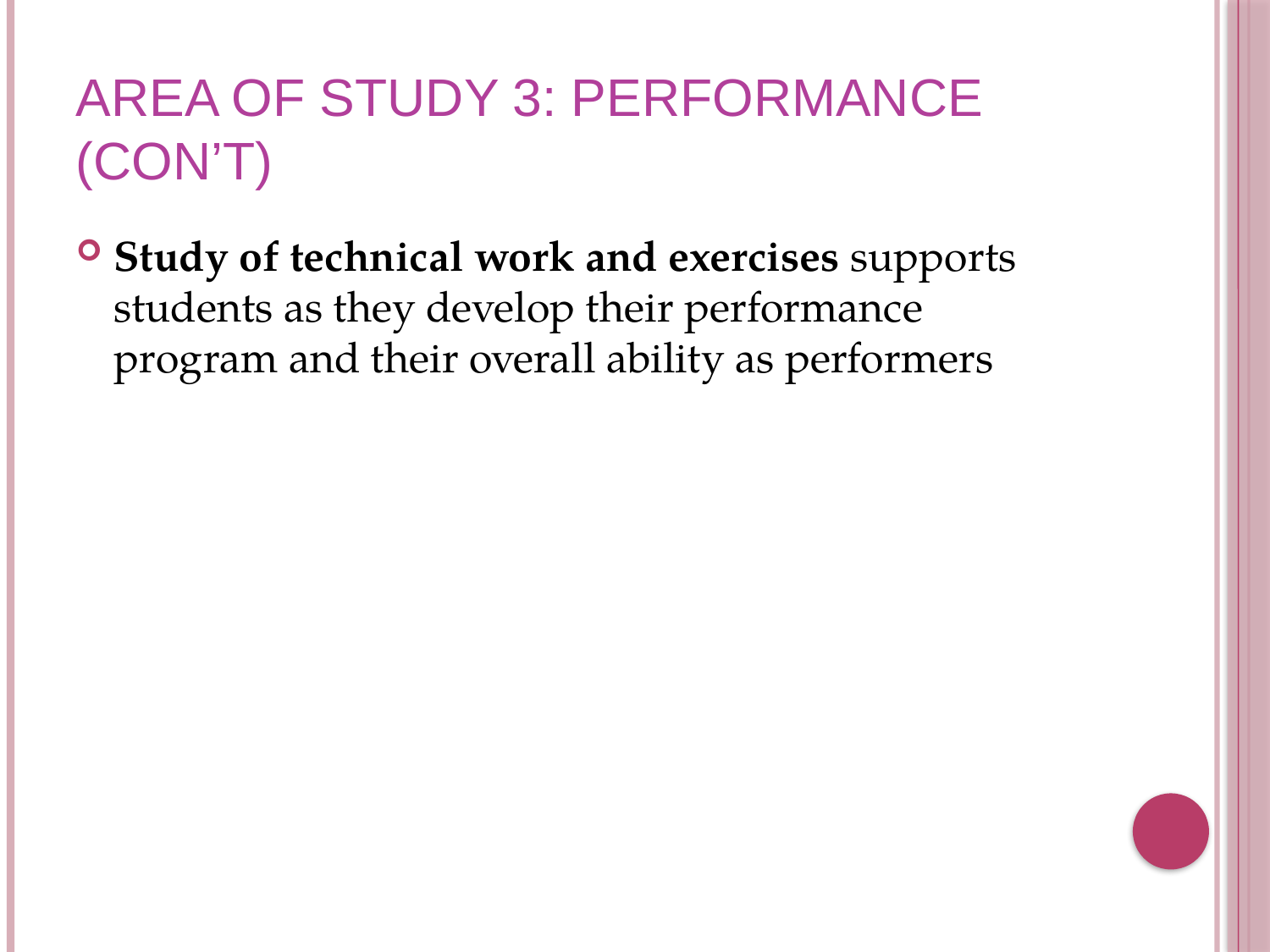

# Area of Study 3: Performance (con’t)
Study of technical work and exercises supports students as they develop their performance program and their overall ability as performers